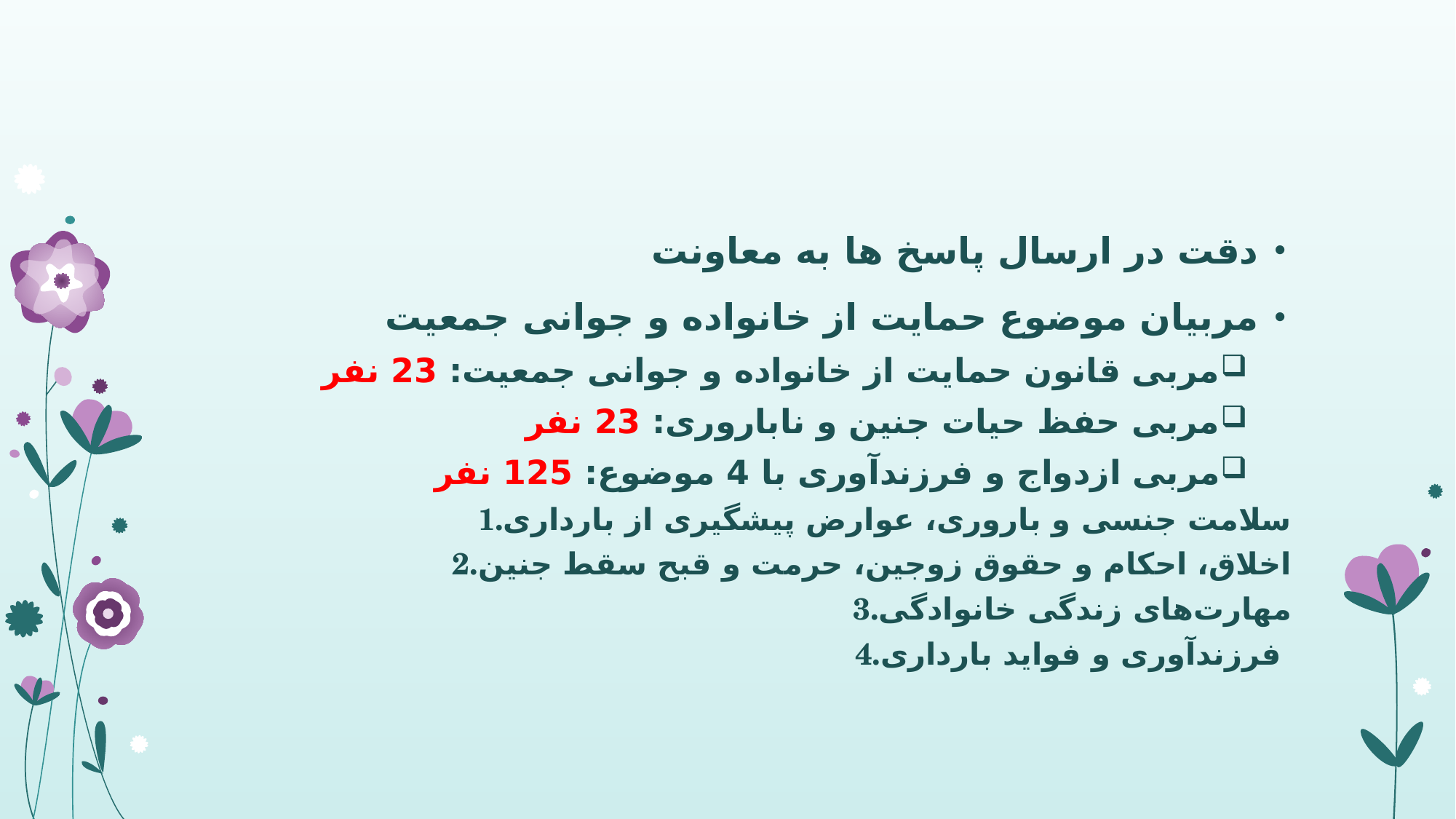

#
دقت در ارسال پاسخ ها به معاونت
مربیان موضوع حمایت از خانواده و جوانی جمعیت
مربی قانون حمایت از خانواده و جوانی جمعیت: 23 نفر
مربی حفظ حیات جنین و ناباروری: 23 نفر
مربی ازدواج و فرزندآوری با 4 موضوع: 125 نفر
 1.سلامت جنسی و باروری، عوارض پیشگیری از بارداری
 2.اخلاق، احکام و حقوق زوجین، حرمت و قبح سقط جنین
 3.مهارت‌های زندگی خانوادگی
 4.فرزندآوری و فواید بارداری